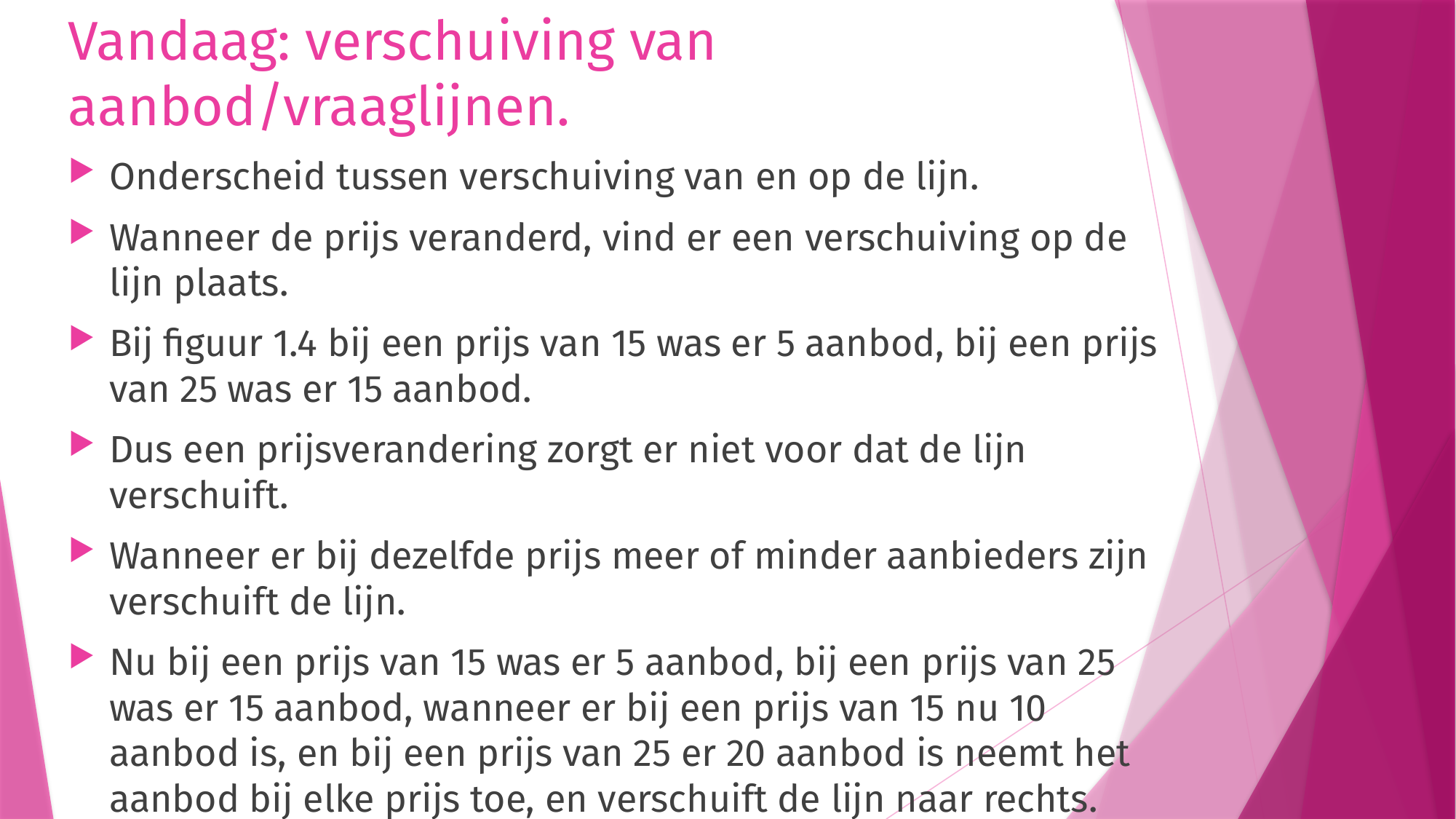

# Vandaag: verschuiving van aanbod/vraaglijnen.
Onderscheid tussen verschuiving van en op de lijn.
Wanneer de prijs veranderd, vind er een verschuiving op de lijn plaats.
Bij figuur 1.4 bij een prijs van 15 was er 5 aanbod, bij een prijs van 25 was er 15 aanbod.
Dus een prijsverandering zorgt er niet voor dat de lijn verschuift.
Wanneer er bij dezelfde prijs meer of minder aanbieders zijn verschuift de lijn.
Nu bij een prijs van 15 was er 5 aanbod, bij een prijs van 25 was er 15 aanbod, wanneer er bij een prijs van 15 nu 10 aanbod is, en bij een prijs van 25 er 20 aanbod is neemt het aanbod bij elke prijs toe, en verschuift de lijn naar rechts.